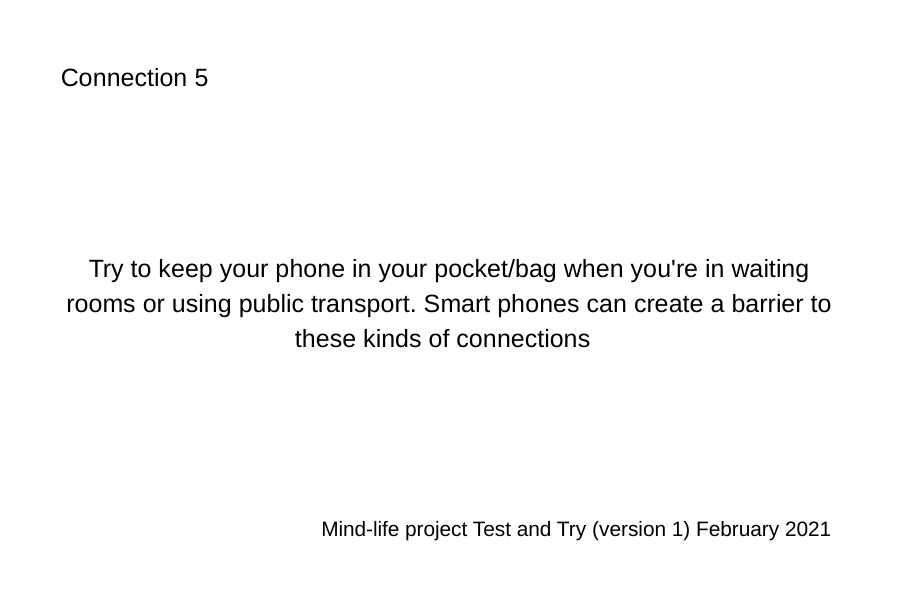

Connection 5
Try to keep your phone in your pocket/bag when you're in waiting rooms or using public transport. Smart phones can create a barrier to these kinds of connections
Mind-life project Test and Try (version 1) February 2021